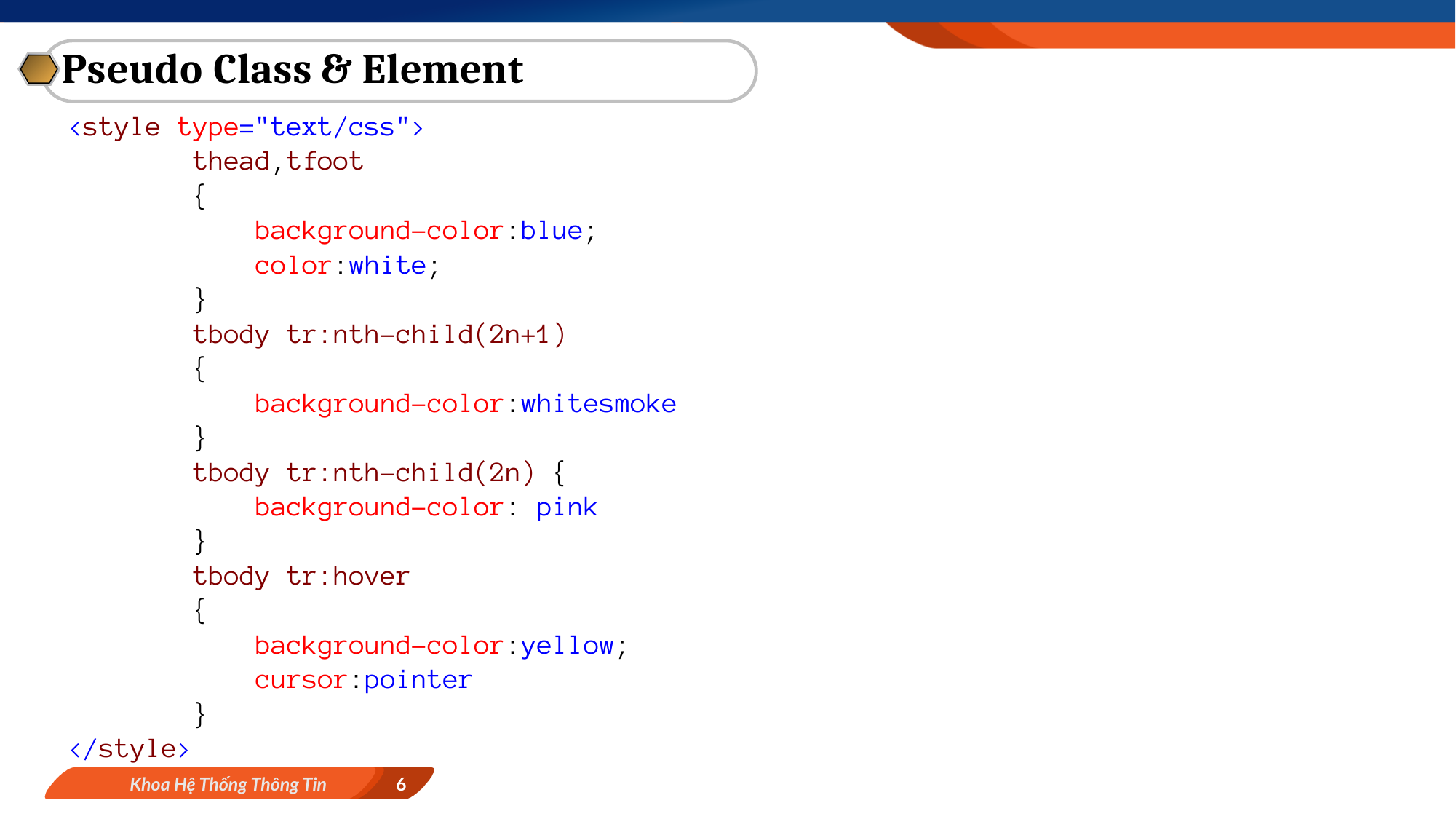

Pseudo Class & Element

<style type="text/css">
        thead,tfoot
        {
            background-color:blue;
            color:white;
        }
        tbody tr:nth-child(2n+1)
        {
            background-color:whitesmoke
        }
        tbody tr:nth-child(2n) {
            background-color: pink
        }
        tbody tr:hover
        {
            background-color:yellow;
            cursor:pointer
        }
</style>
6
Khoa Hệ Thống Thông Tin